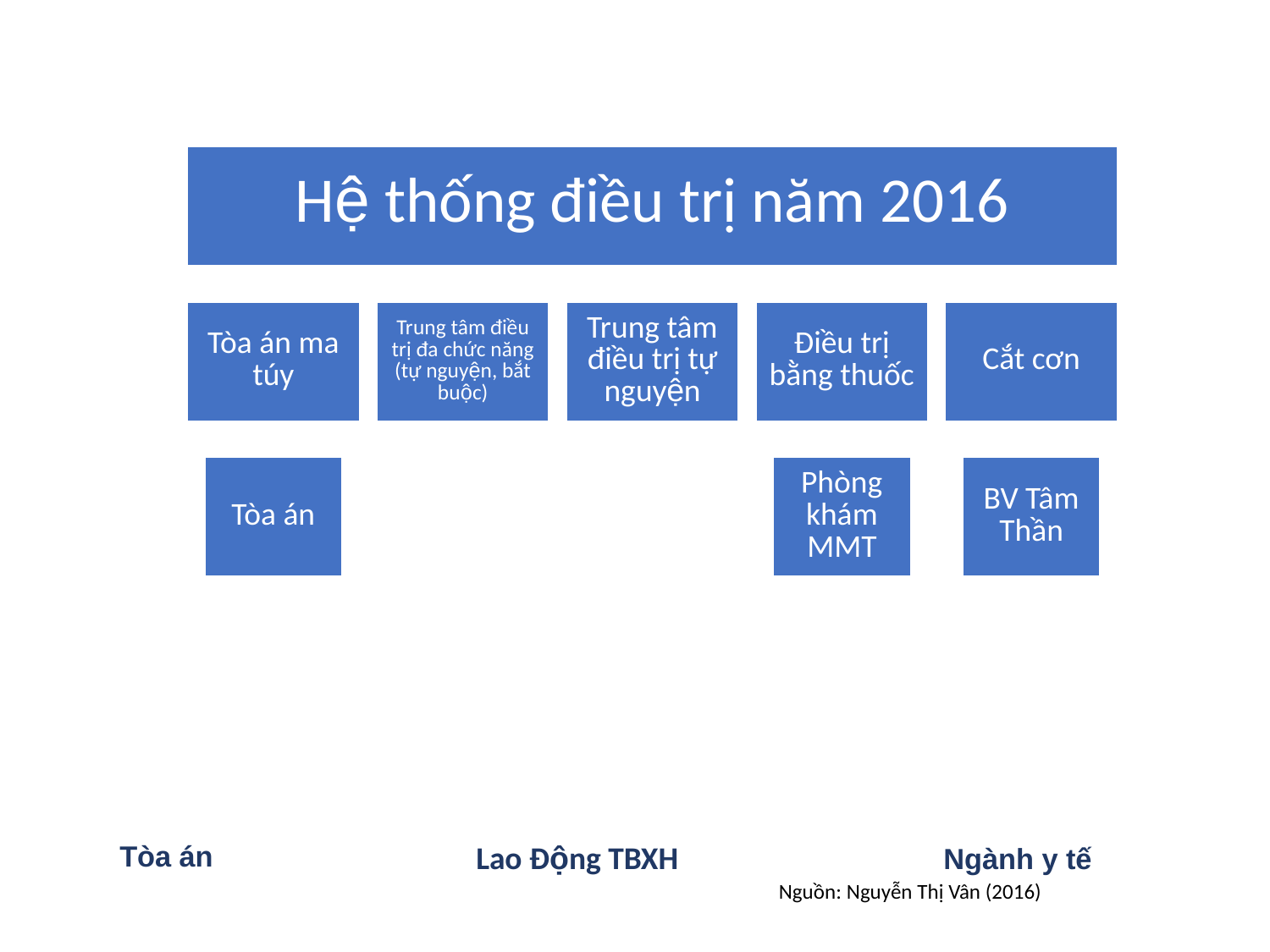

Hệ thống điều trị năm 2016
Tòa án ma túy
Trung tâm điều trị đa chức năng (tự nguyện, bắt buộc)
Trung tâm điều trị tự nguyện
Điều trị bằng thuốc
Cắt cơn
BV Tâm Thần
Phòng khám MMT
Tòa án
Lao Động TBXH
Tòa án
Ngành y tế
Nguồn: Nguyễn Thị Vân (2016)